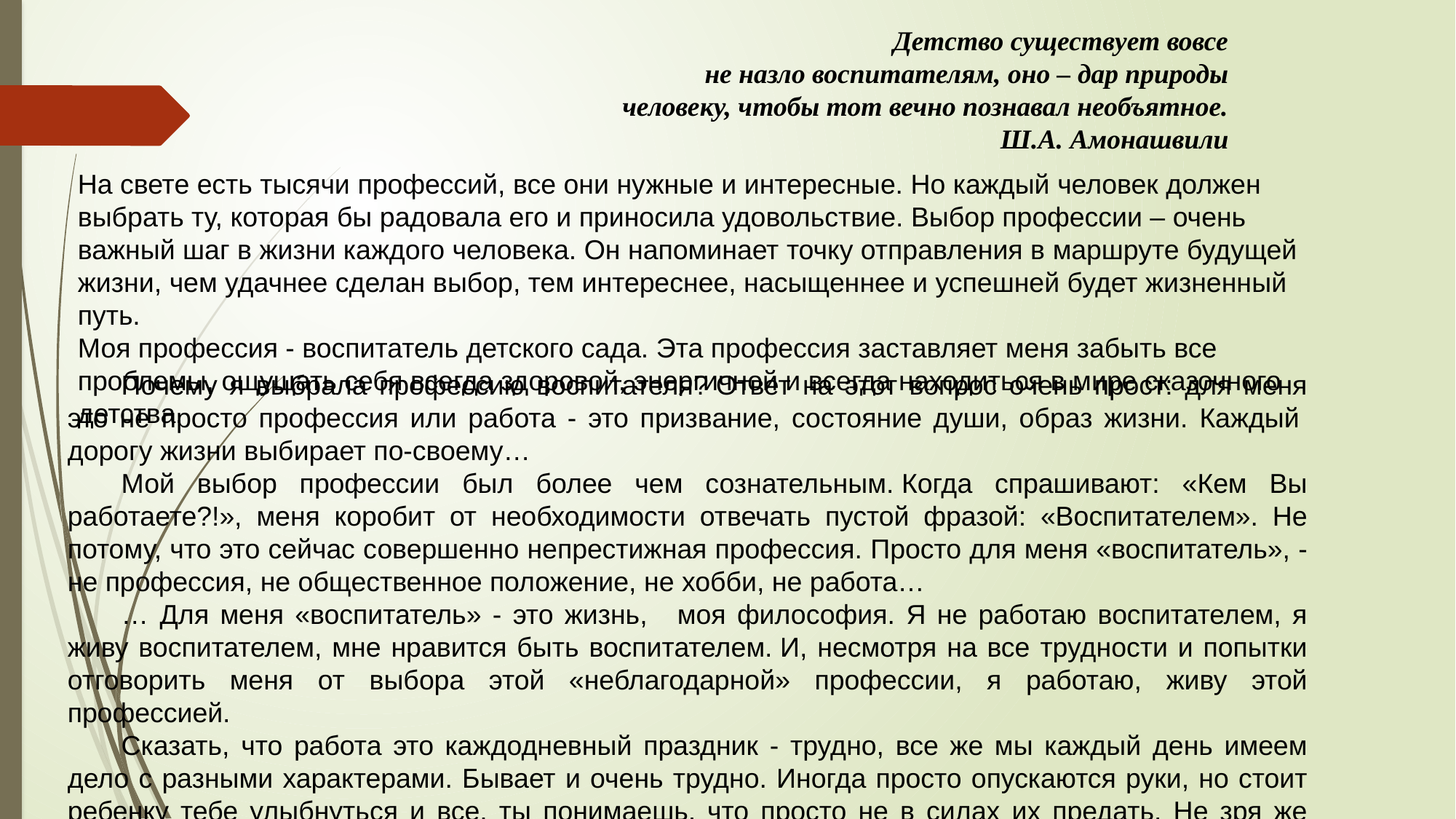

Детство существует вовсе
не назло воспитателям, оно – дар природы
человеку, чтобы тот вечно познавал необъятное.
Ш.А. Амонашвили
На свете есть тысячи профессий, все они нужные и интересные. Но каждый человек должен выбрать ту, которая бы радовала его и приносила удовольствие. Выбор профессии – очень важный шаг в жизни каждого человека. Он напоминает точку отправления в маршруте будущей жизни, чем удачнее сделан выбор, тем интереснее, насыщеннее и успешней будет жизненный путь.
Моя профессия - воспитатель детского сада. Эта профессия заставляет меня забыть все проблемы, ощущать себя всегда здоровой, энергичной и всегда находиться в мире сказочного детства.
Почему я выбрала профессию воспитателя? Ответ на этот вопрос очень прост: для меня это не просто профессия или работа - это призвание, состояние души, образ жизни. Каждый  дорогу жизни выбирает по-своему…
Мой выбор профессии был более чем сознательным. Когда спрашивают: «Кем Вы работаете?!», меня коробит от необходимости отвечать пустой фразой: «Воспитателем». Не потому, что это сейчас совершенно непрестижная профессия. Просто для меня «воспитатель», - не профессия, не общественное положение, не хобби, не работа…
… Для меня «воспитатель» - это жизнь,   моя философия. Я не работаю воспитателем, я живу воспитателем, мне нравится быть воспитателем. И, несмотря на все трудности и попытки отговорить меня от выбора этой «неблагодарной» профессии, я работаю, живу этой профессией.
Сказать, что работа это каждодневный праздник - трудно, все же мы каждый день имеем дело с разными характерами. Бывает и очень трудно. Иногда просто опускаются руки, но стоит ребенку тебе улыбнуться и все, ты понимаешь, что просто не в силах их предать. Не зря же малыши  младших групп, забывшись, называют тебя мамой. Разве это не высший балл доверия?